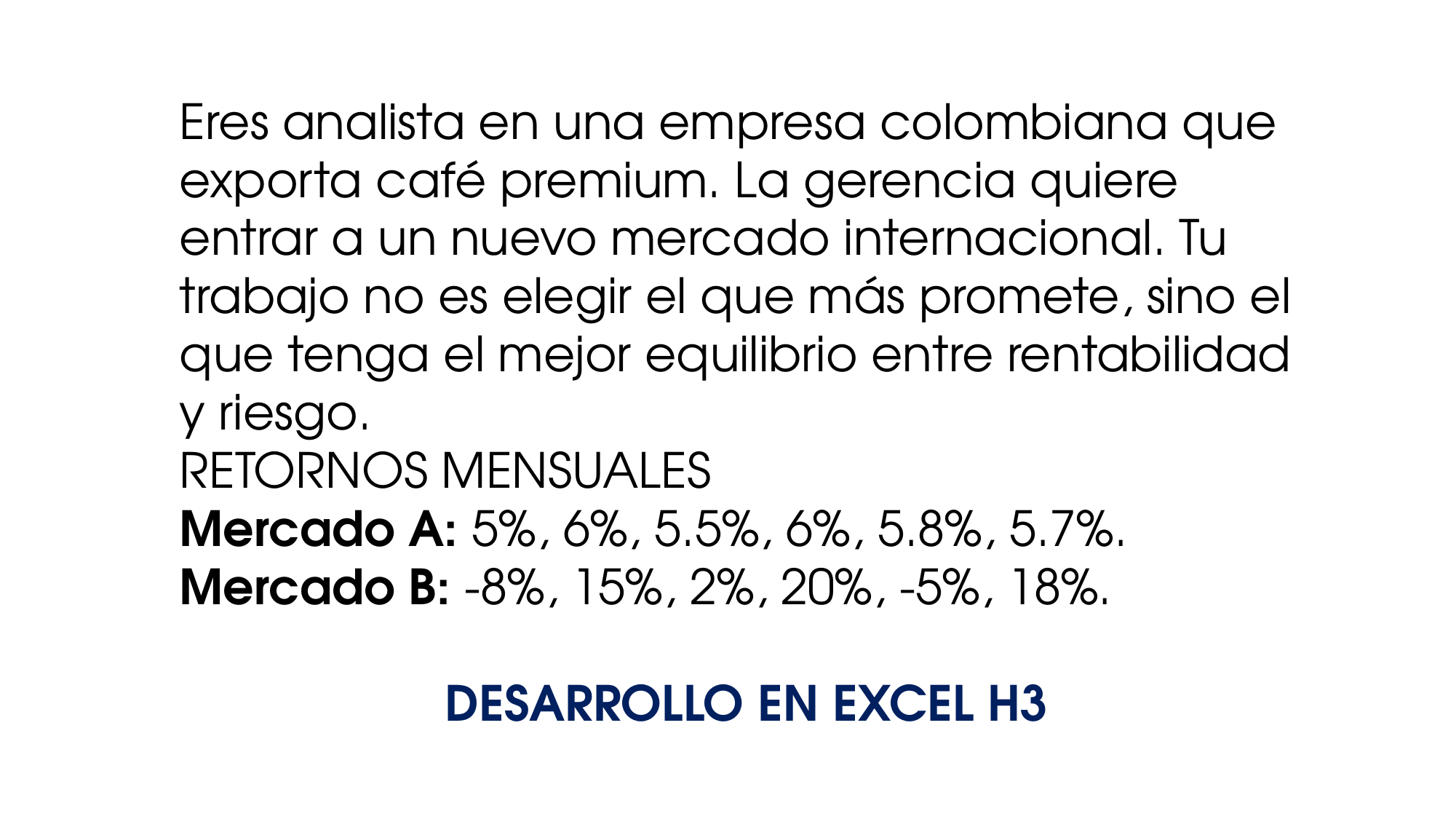

Eres analista en una empresa colombiana que exporta café premium. La gerencia quiere entrar a un nuevo mercado internacional. Tu trabajo no es elegir el que más promete, sino el que tenga el mejor equilibrio entre rentabilidad y riesgo.
RETORNOS MENSUALES
Mercado A: 5%, 6%, 5.5%, 6%, 5.8%, 5.7%.
Mercado B: -8%, 15%, 2%, 20%, -5%, 18%.

DESARROLLO EN EXCEL H3